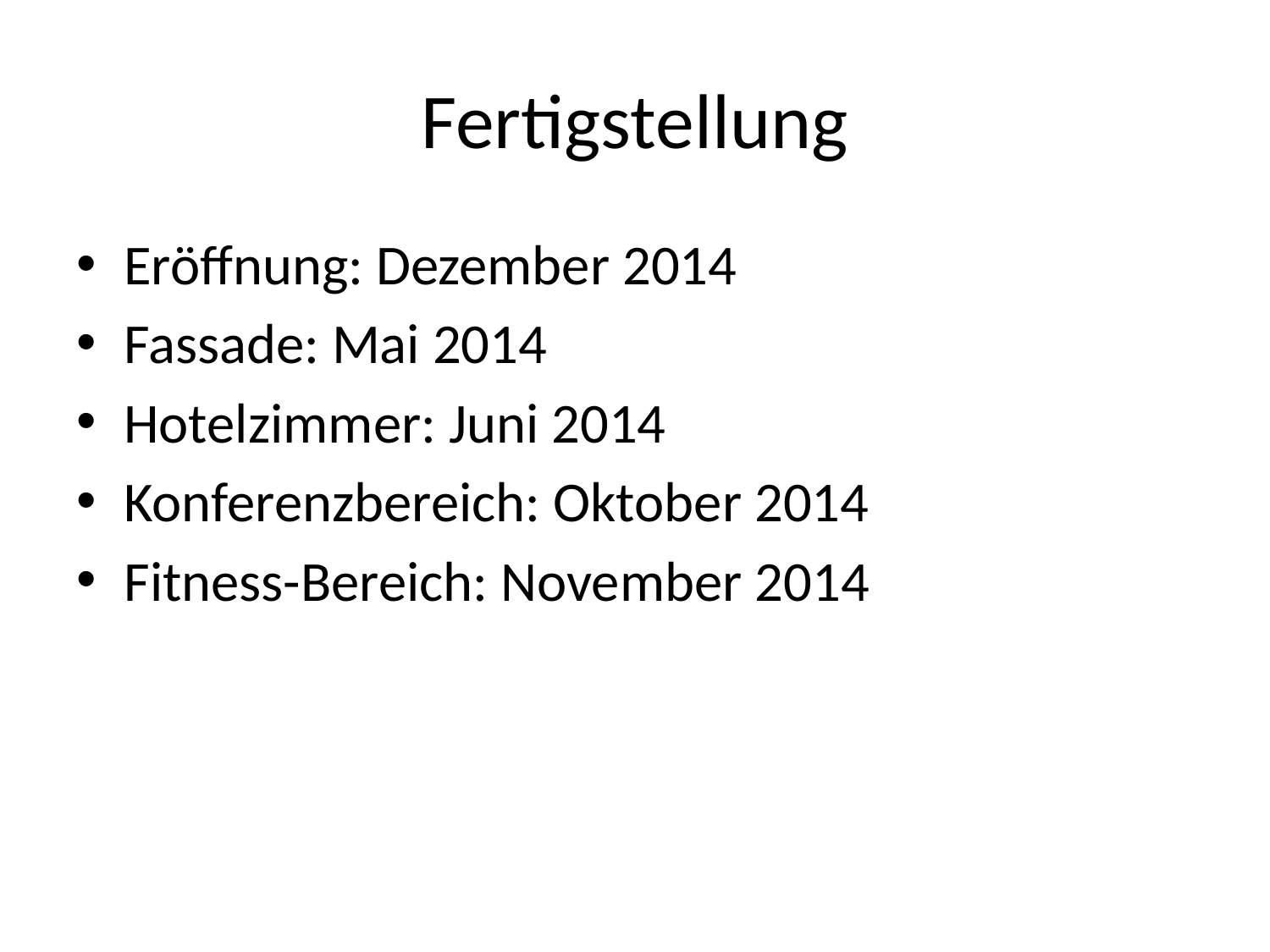

# Fertigstellung
Eröffnung: Dezember 2014
Fassade: Mai 2014
Hotelzimmer: Juni 2014
Konferenzbereich: Oktober 2014
Fitness-Bereich: November 2014